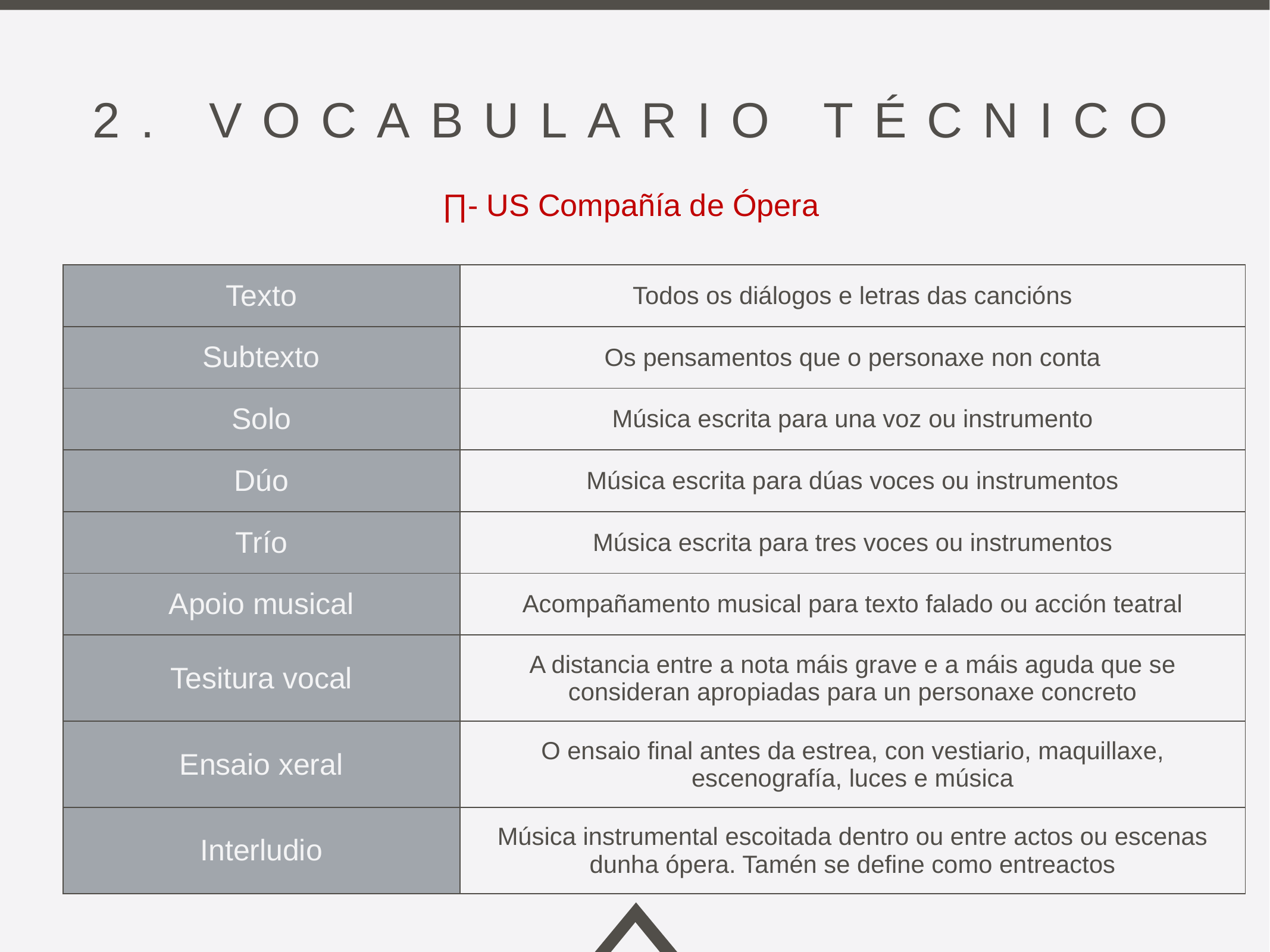

2. Vocabulario técnico
∏- US Compañía de Ópera
| Texto | Todos os diálogos e letras das cancións |
| --- | --- |
| Subtexto | Os pensamentos que o personaxe non conta |
| Solo | Música escrita para una voz ou instrumento |
| Dúo | Música escrita para dúas voces ou instrumentos |
| Trío | Música escrita para tres voces ou instrumentos |
| Apoio musical | Acompañamento musical para texto falado ou acción teatral |
| Tesitura vocal | A distancia entre a nota máis grave e a máis aguda que se consideran apropiadas para un personaxe concreto |
| Ensaio xeral | O ensaio final antes da estrea, con vestiario, maquillaxe, escenografía, luces e música |
| Interludio | Música instrumental escoitada dentro ou entre actos ou escenas dunha ópera. Tamén se define como entreactos |